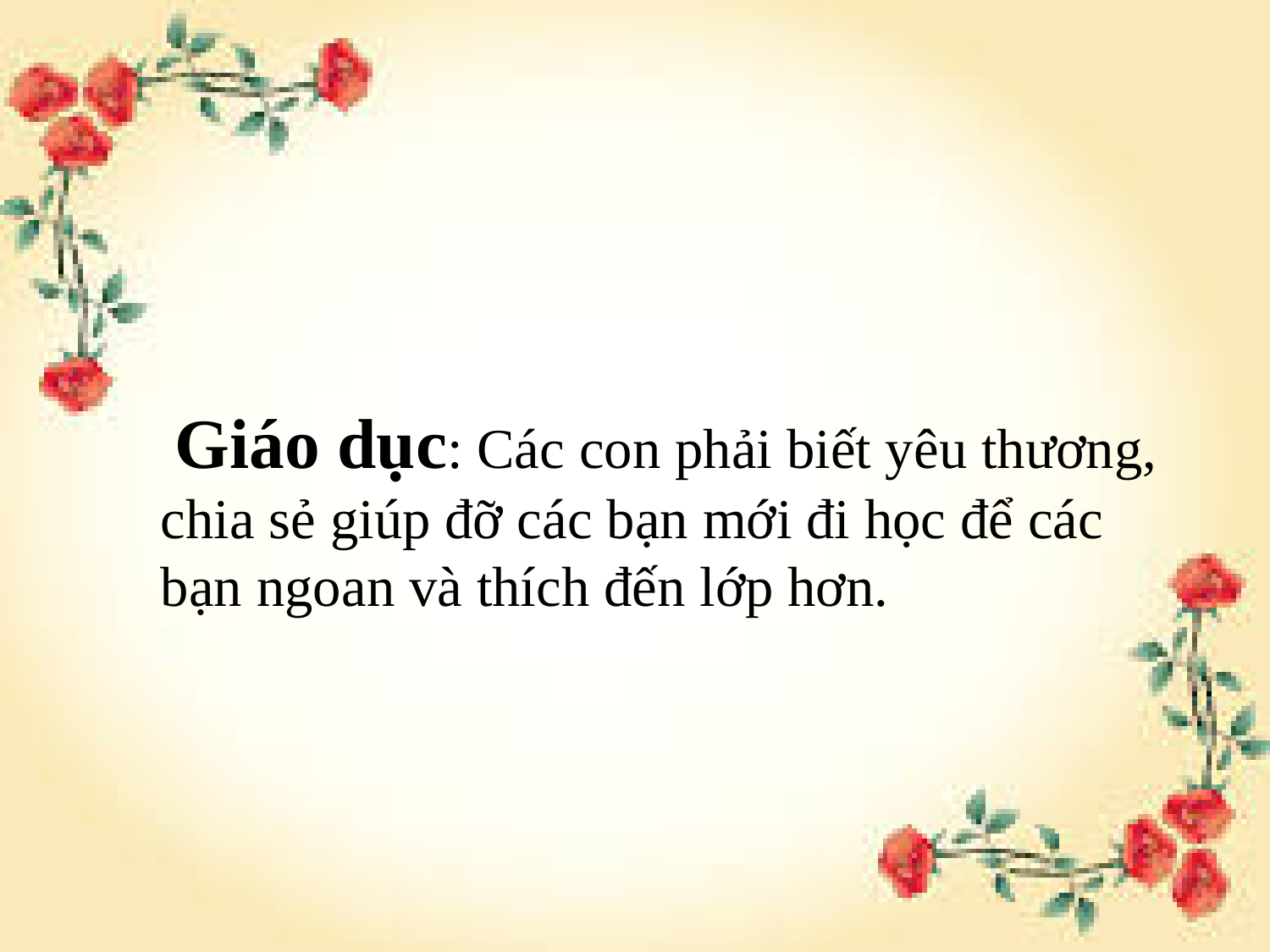

Giáo dục: Các con phải biết yêu thương, chia sẻ giúp đỡ các bạn mới đi học để các bạn ngoan và thích đến lớp hơn.